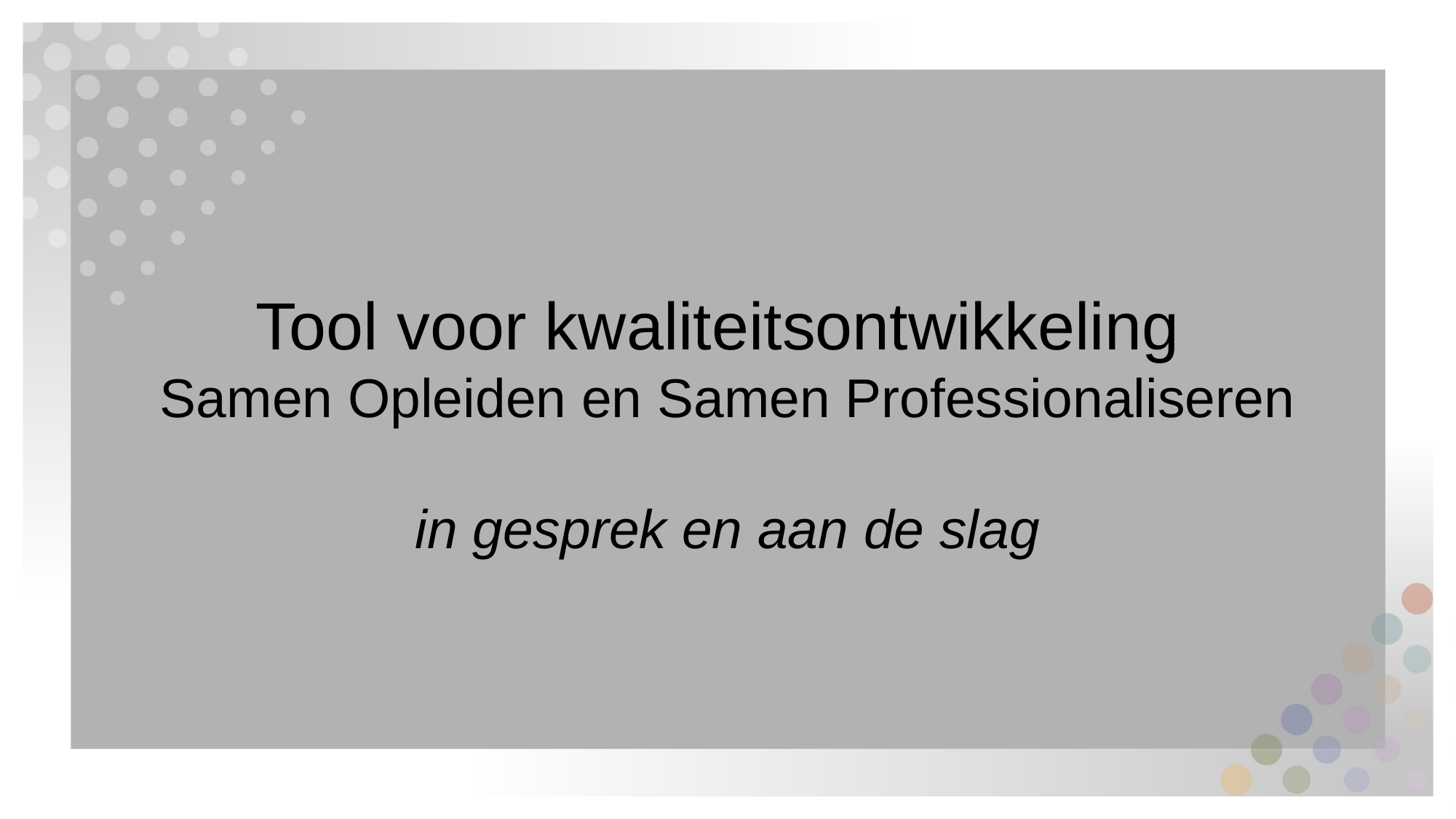

# Tool voor kwaliteitsontwikkeling Samen Opleiden en Samen Professionaliseren in gesprek en aan de slag